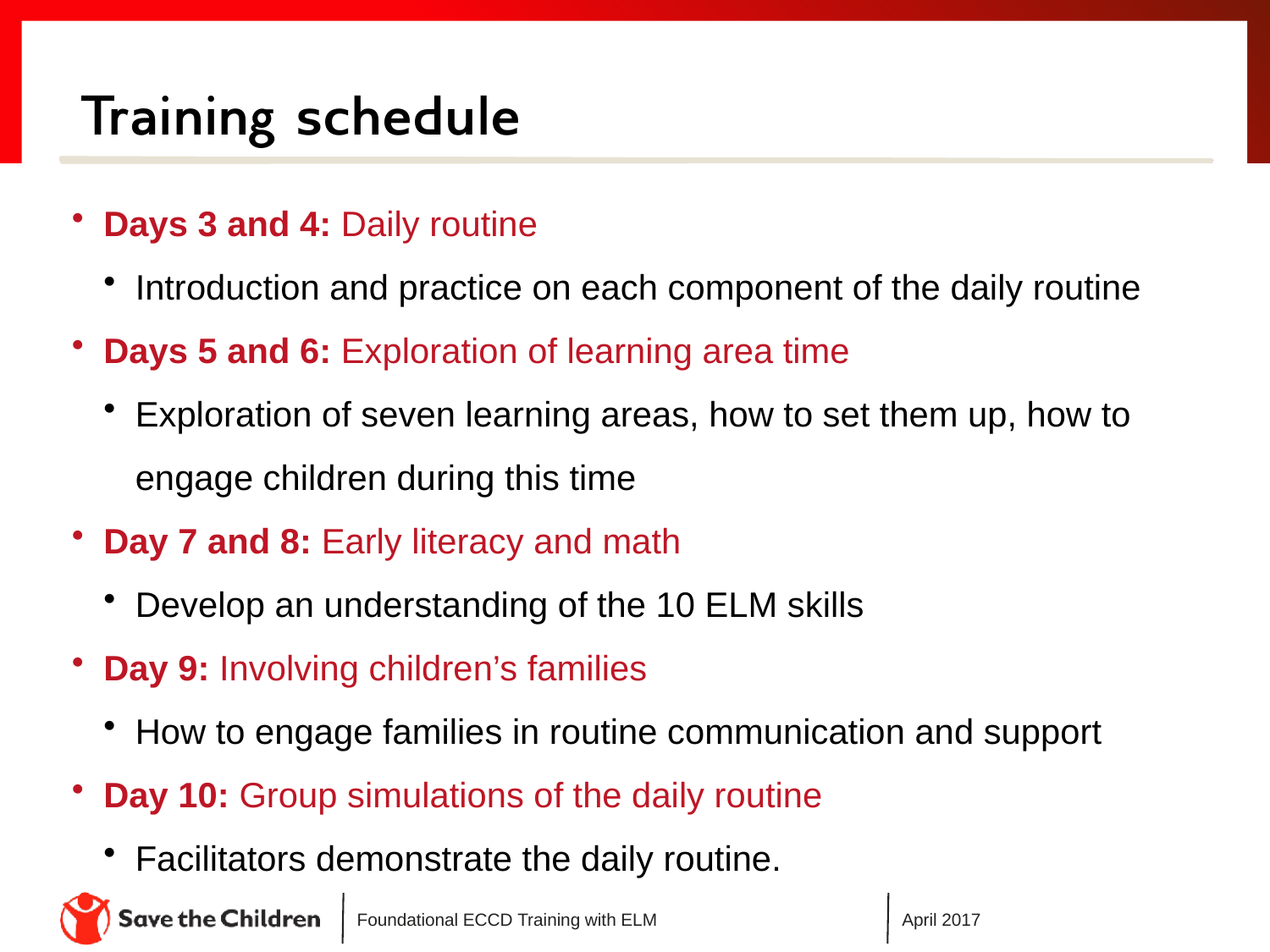

# Training schedule
Days 3 and 4: Daily routine
Introduction and practice on each component of the daily routine
Days 5 and 6: Exploration of learning area time
Exploration of seven learning areas, how to set them up, how to engage children during this time
Day 7 and 8: Early literacy and math
Develop an understanding of the 10 ELM skills
Day 9: Involving children’s families
How to engage families in routine communication and support
Day 10: Group simulations of the daily routine
Facilitators demonstrate the daily routine.
Foundational ECCD Training with ELM
April 2017